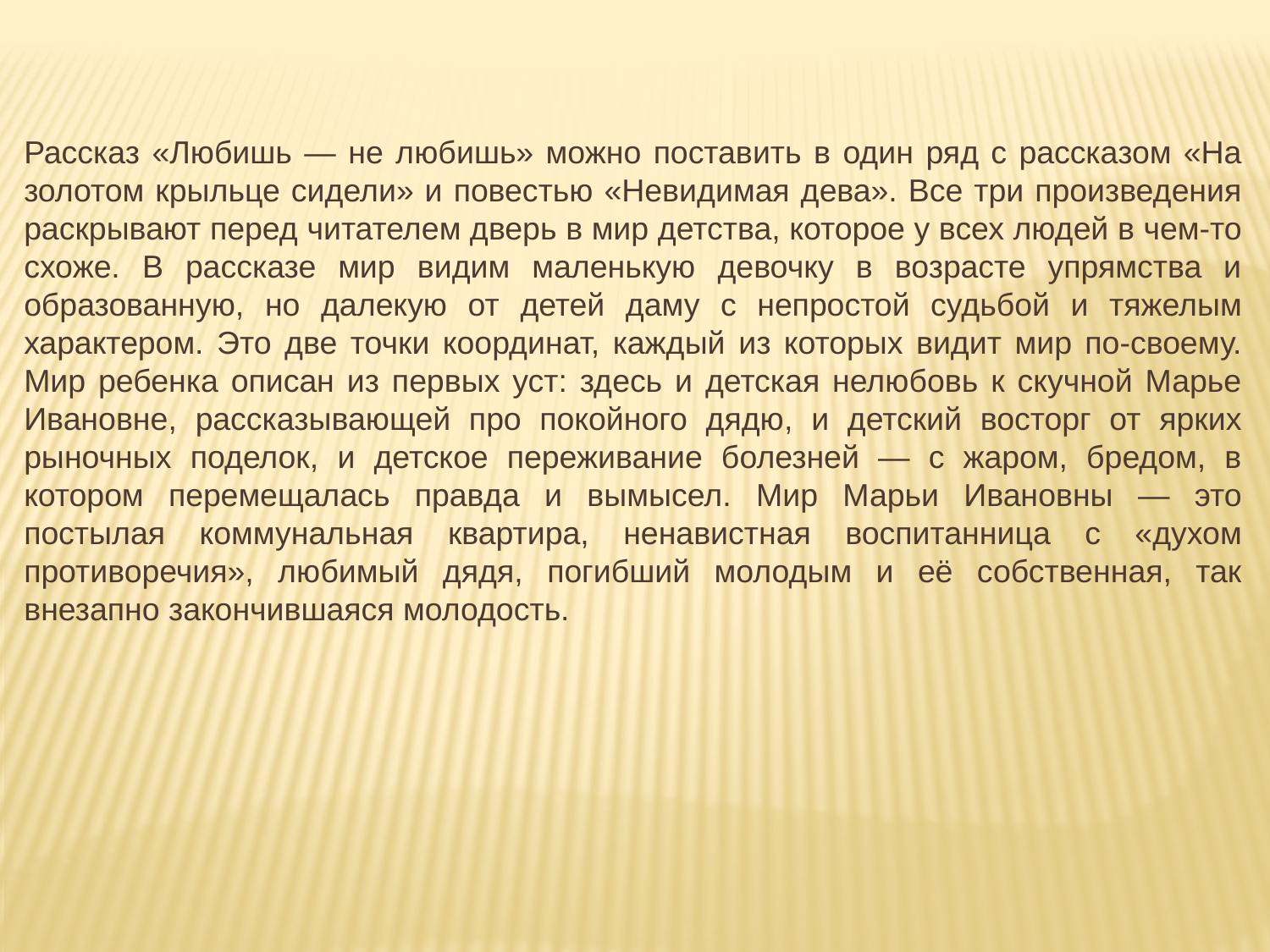

Рассказ «Любишь — не любишь» можно поставить в один ряд с рассказом «На золотом крыльце сидели» и повестью «Невидимая дева». Все три произведения раскрывают перед читателем дверь в мир детства, которое у всех людей в чем-то схоже. В рассказе мир видим маленькую девочку в возрасте упрямства и образованную, но далекую от детей даму с непростой судьбой и тяжелым характером. Это две точки координат, каждый из которых видит мир по-своему. Мир ребенка описан из первых уст: здесь и детская нелюбовь к скучной Марье Ивановне, рассказывающей про покойного дядю, и детский восторг от ярких рыночных поделок, и детское переживание болезней — с жаром, бредом, в котором перемещалась правда и вымысел. Мир Марьи Ивановны — это постылая коммунальная квартира, ненавистная воспитанница с «духом противоречия», любимый дядя, погибший молодым и её собственная, так внезапно закончившаяся молодость.